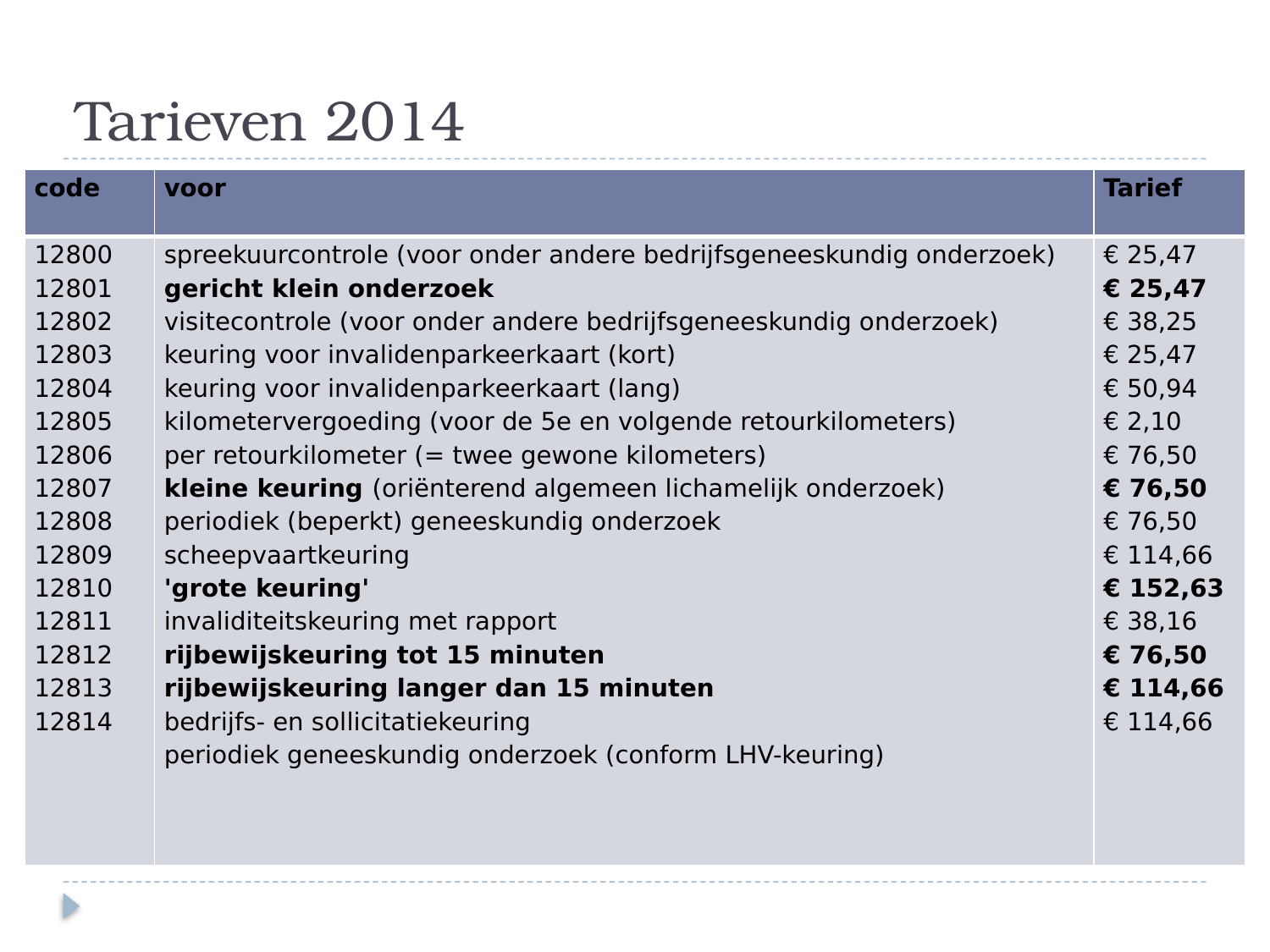

# Tarieven 2014
| code | voor | Tarief |
| --- | --- | --- |
| 12800 12801 12802 12803 12804 12805 12806 12807 12808 12809 12810 12811 12812 12813 12814 | spreekuurcontrole (voor onder andere bedrijfsgeneeskundig onderzoek) gericht klein onderzoek visitecontrole (voor onder andere bedrijfsgeneeskundig onderzoek) keuring voor invalidenparkeerkaart (kort) keuring voor invalidenparkeerkaart (lang) kilometervergoeding (voor de 5e en volgende retourkilometers) per retourkilometer (= twee gewone kilometers) kleine keuring (oriënterend algemeen lichamelijk onderzoek) periodiek (beperkt) geneeskundig onderzoek scheepvaartkeuring 'grote keuring' invaliditeitskeuring met rapport rijbewijskeuring tot 15 minuten rijbewijskeuring langer dan 15 minuten bedrijfs- en sollicitatiekeuring periodiek geneeskundig onderzoek (conform LHV-keuring) | € 25,47 € 25,47 € 38,25 € 25,47 € 50,94 € 2,10 € 76,50 € 76,50 € 76,50 € 114,66 € 152,63 € 38,16 € 76,50 € 114,66 € 114,66 |